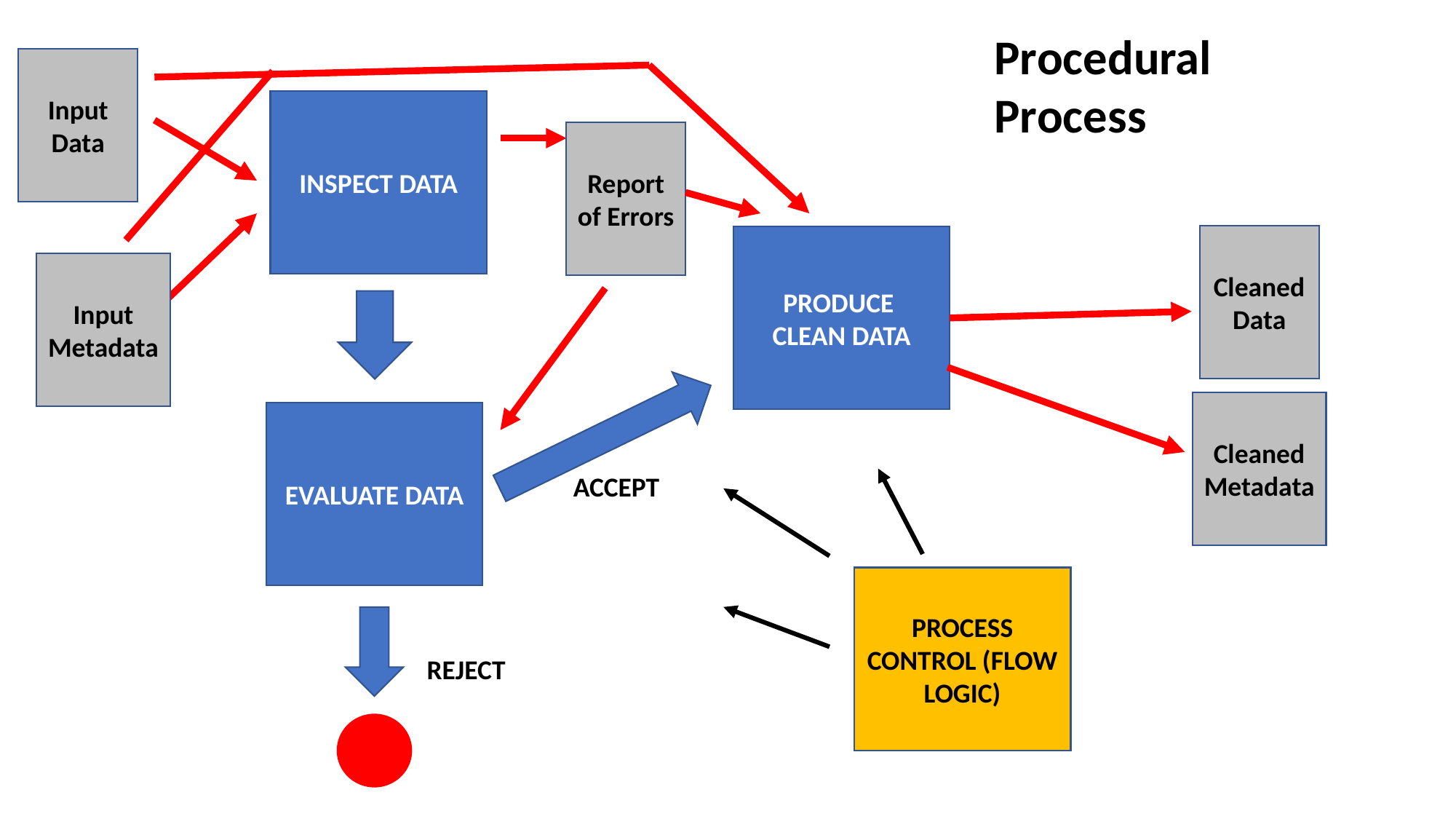

Procedural Process
Input
Data
INSPECT DATA
Report of Errors
Cleaned
Data
PRODUCE
CLEAN DATA
Input
Metadata

Cleaned
Metadata
EVALUATE DATA
ACCEPT
PROCESS CONTROL (FLOW LOGIC)

REJECT